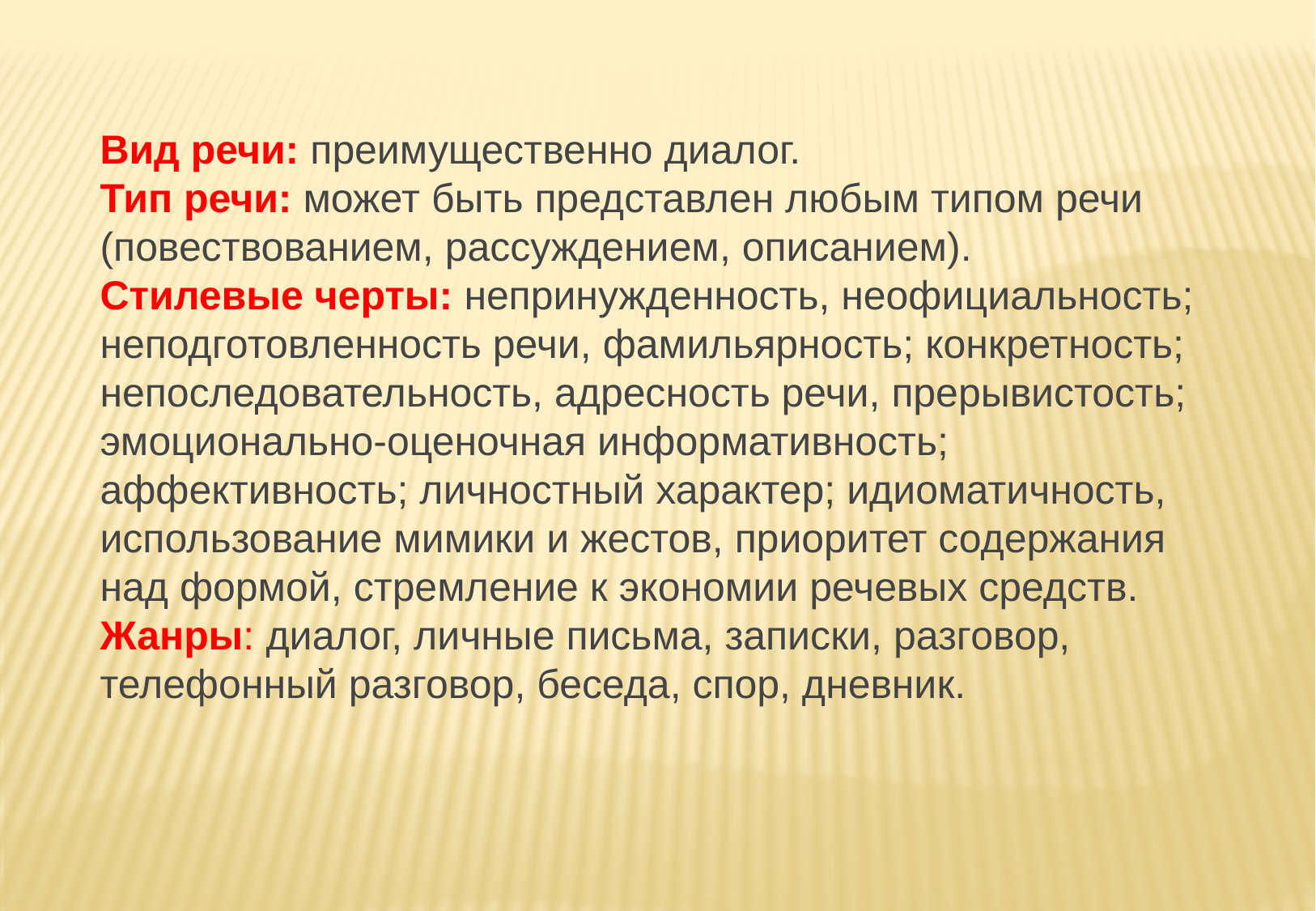

Вид речи: преимущественно диалог.
Тип речи: может быть представлен любым типом речи (повествованием, рассуждением, описанием).
Стилевые черты: непринужденность, неофициальность; неподготовленность речи, фамильярность; конкретность; непоследовательность, адресность речи, прерывистость; эмоционально-оценочная информативность; аффективность; личностный характер; идиоматичность, использование мимики и жестов, приоритет содержания над формой, стремление к экономии речевых средств.
Жанры: диалог, личные письма, записки, разговор, телефонный разговор, беседа, спор, дневник.